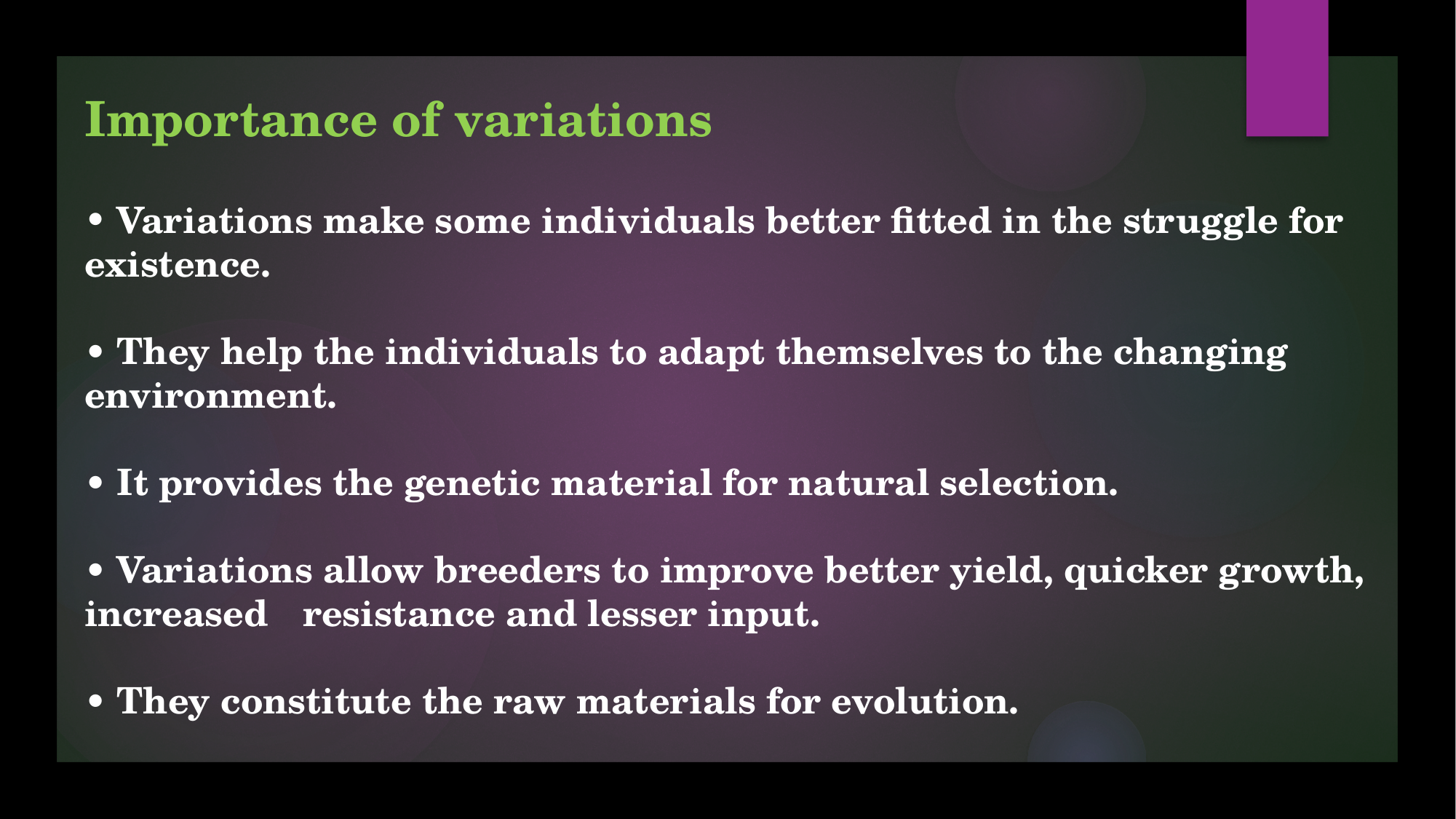

Importance of variations

• Variations make some individuals better fitted in the struggle for existence.

• They help the individuals to adapt themselves to the changing environment.

• It provides the genetic material for natural selection.

• Variations allow breeders to improve better yield, quicker growth, increased 	resistance and lesser input.

• They constitute the raw materials for evolution.